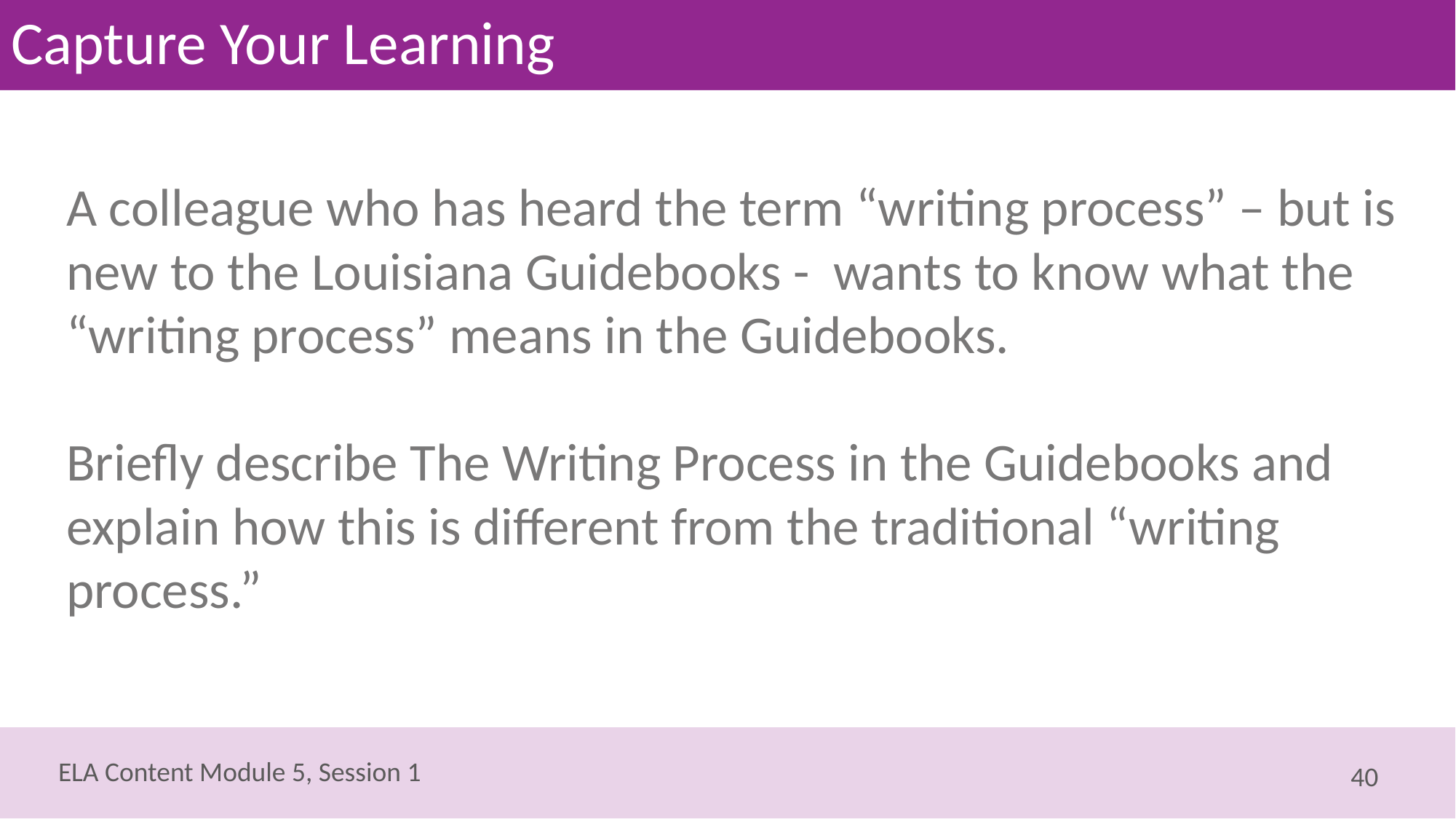

# Capture Your Learning

A colleague who has heard the term “writing process” – but is new to the Louisiana Guidebooks -  wants to know what the “writing process” means in the Guidebooks.

Briefly describe The Writing Process in the Guidebooks and explain how this is different from the traditional “writing process.”
40